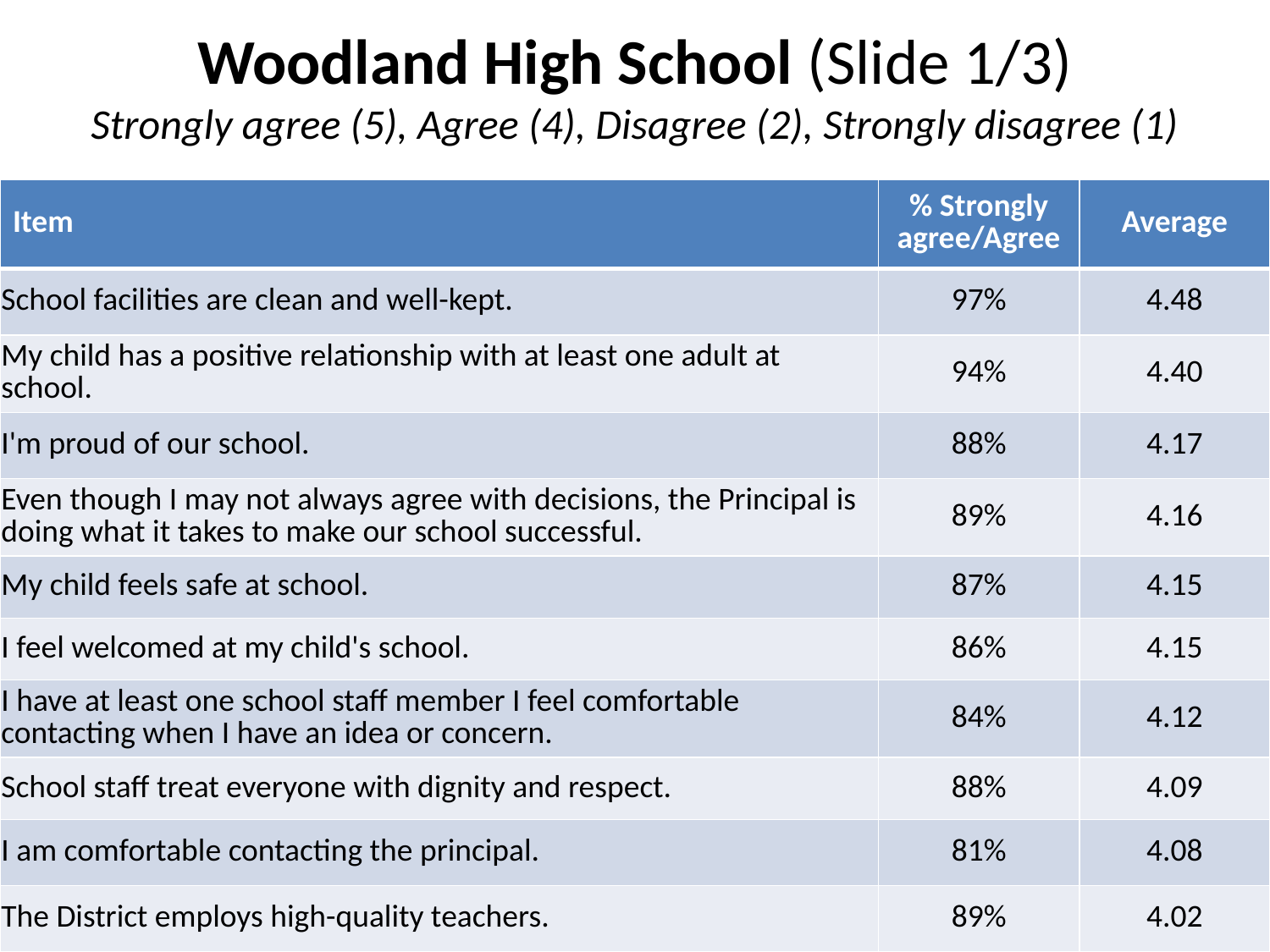

# Woodland High School (Slide 1/3) Strongly agree (5), Agree (4), Disagree (2), Strongly disagree (1)
| Item | % Strongly agree/Agree | Average |
| --- | --- | --- |
| School facilities are clean and well-kept. | 97% | 4.48 |
| My child has a positive relationship with at least one adult at school. | 94% | 4.40 |
| I'm proud of our school. | 88% | 4.17 |
| Even though I may not always agree with decisions, the Principal is doing what it takes to make our school successful. | 89% | 4.16 |
| My child feels safe at school. | 87% | 4.15 |
| I feel welcomed at my child's school. | 86% | 4.15 |
| I have at least one school staff member I feel comfortable contacting when I have an idea or concern. | 84% | 4.12 |
| School staff treat everyone with dignity and respect. | 88% | 4.09 |
| I am comfortable contacting the principal. | 81% | 4.08 |
| The District employs high-quality teachers. | 89% | 4.02 |